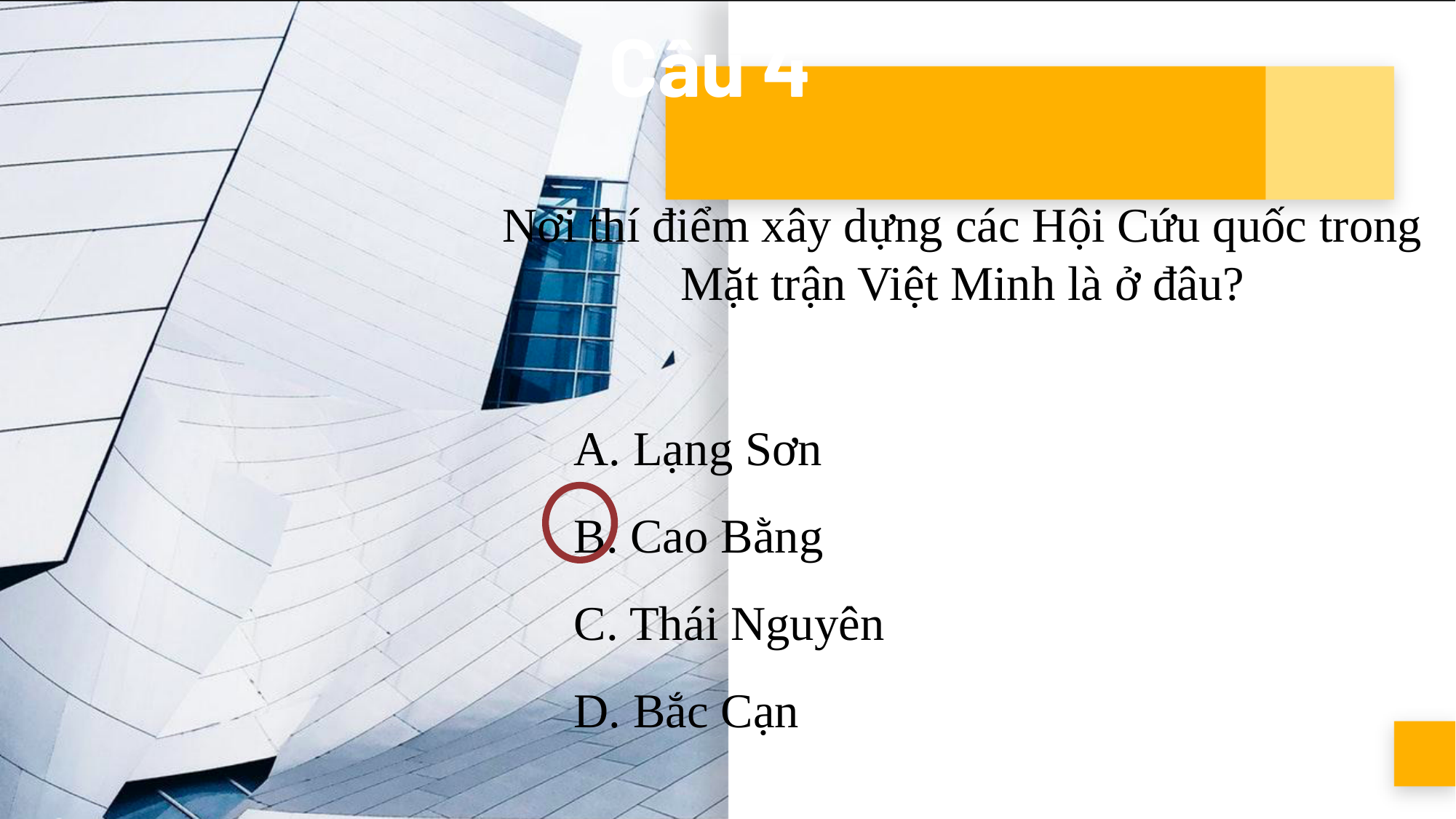

# Câu 4
Nơi thí điểm xây dựng các Hội Cứu quốc trong Mặt trận Việt Minh là ở đâu?
A. Lạng Sơn
B. Cao Bằng
C. Thái Nguyên
D. Bắc Cạn